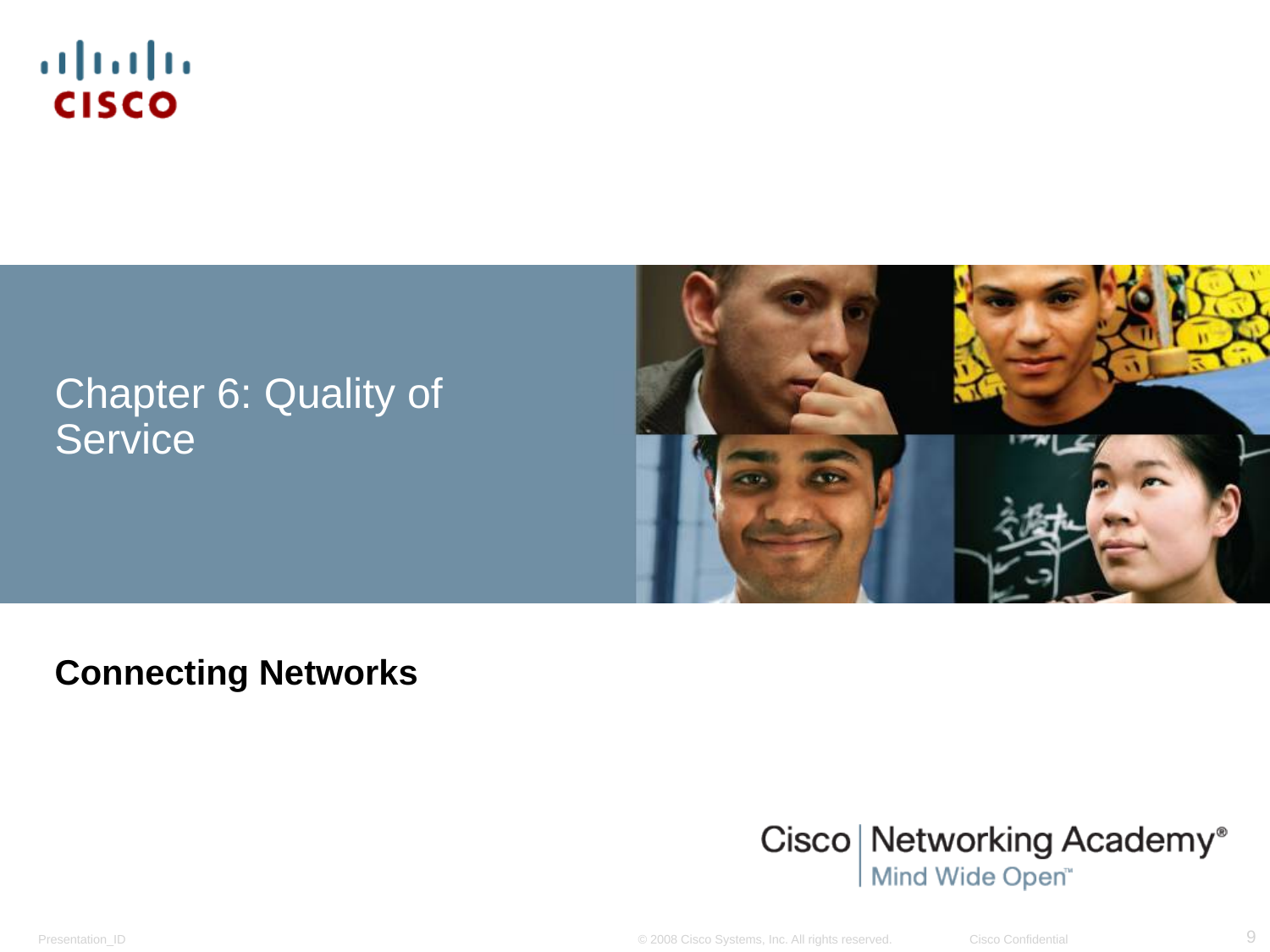

# Chapter 6: Quality of Service
Connecting Networks